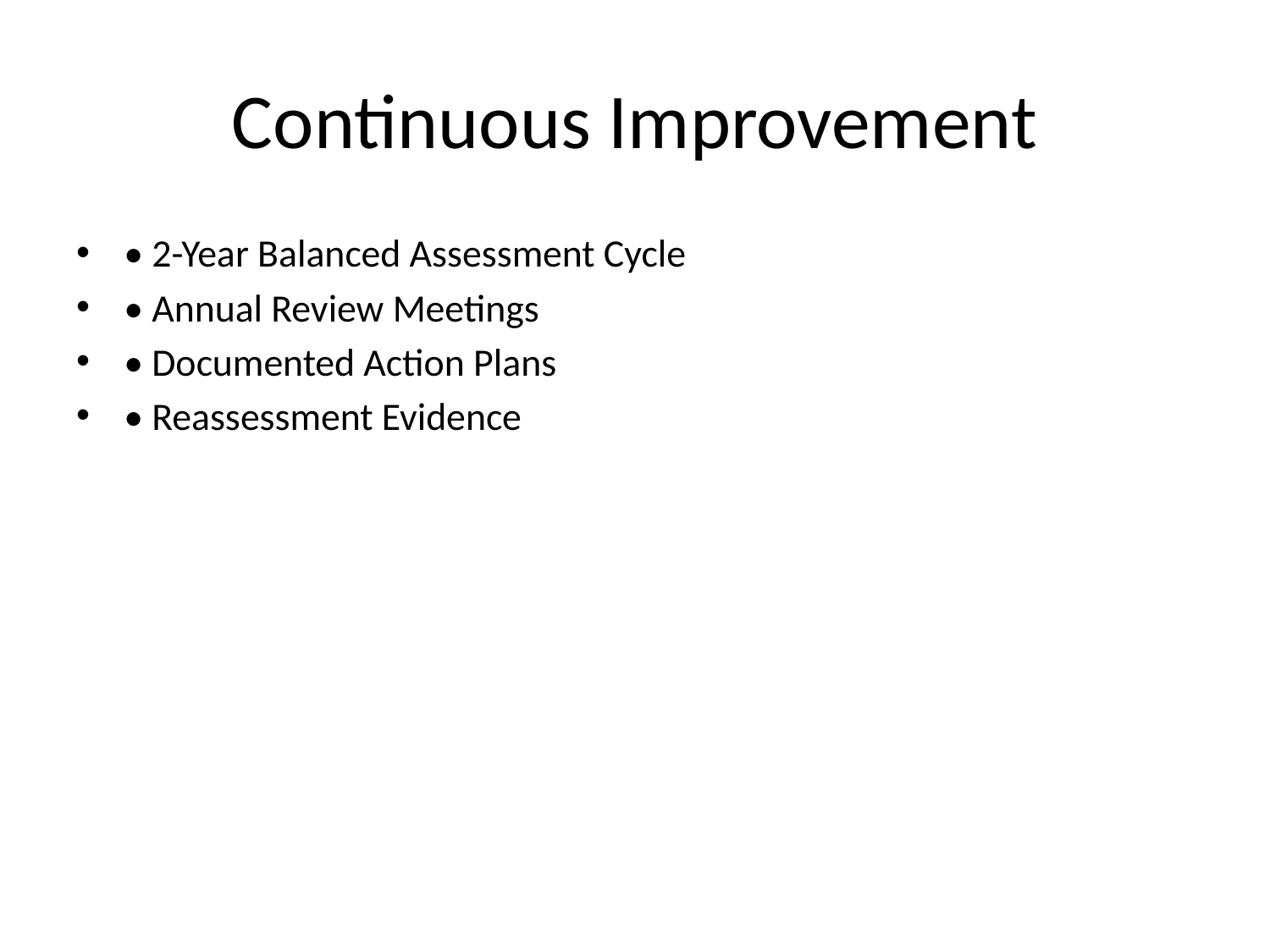

# Continuous Improvement
• 2-Year Balanced Assessment Cycle
• Annual Review Meetings
• Documented Action Plans
• Reassessment Evidence